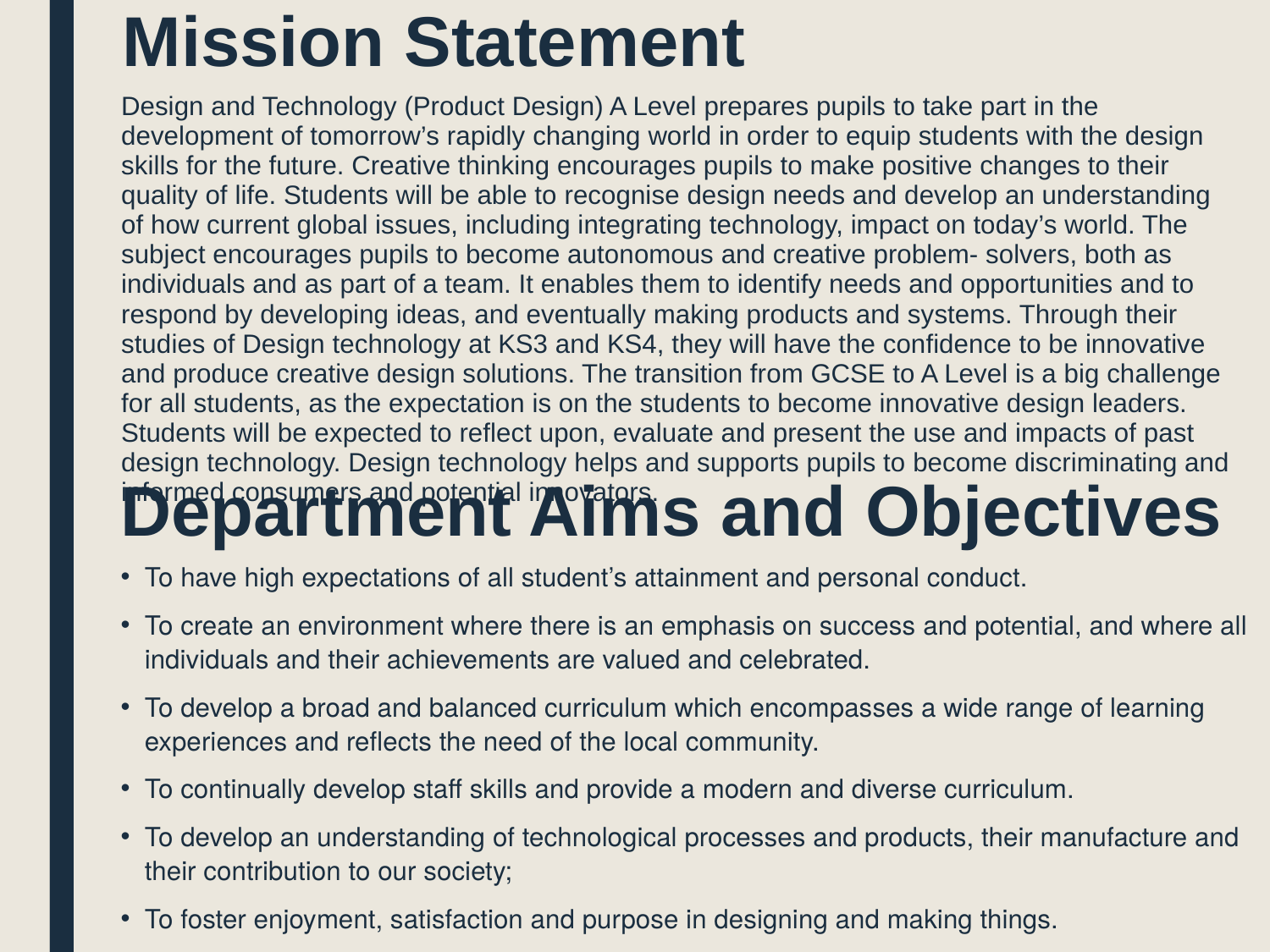

# Mission Statement
Design and Technology (Product Design) A Level prepares pupils to take part in the development of tomorrow’s rapidly changing world in order to equip students with the design skills for the future. Creative thinking encourages pupils to make positive changes to their quality of life. Students will be able to recognise design needs and develop an understanding of how current global issues, including integrating technology, impact on today’s world. The subject encourages pupils to become autonomous and creative problem- solvers, both as individuals and as part of a team. It enables them to identify needs and opportunities and to respond by developing ideas, and eventually making products and systems. Through their studies of Design technology at KS3 and KS4, they will have the confidence to be innovative and produce creative design solutions. The transition from GCSE to A Level is a big challenge for all students, as the expectation is on the students to become innovative design leaders. Students will be expected to reflect upon, evaluate and present the use and impacts of past design technology. Design technology helps and supports pupils to become discriminating and informed consumers and potential innovators.

Department Aims and Objectives
To have high expectations of all student’s attainment and personal conduct.
To create an environment where there is an emphasis on success and potential, and where all individuals and their achievements are valued and celebrated.
To develop a broad and balanced curriculum which encompasses a wide range of learning experiences and reflects the need of the local community.
To continually develop staff skills and provide a modern and diverse curriculum.
To develop an understanding of technological processes and products, their manufacture and their contribution to our society;
To foster enjoyment, satisfaction and purpose in designing and making things.